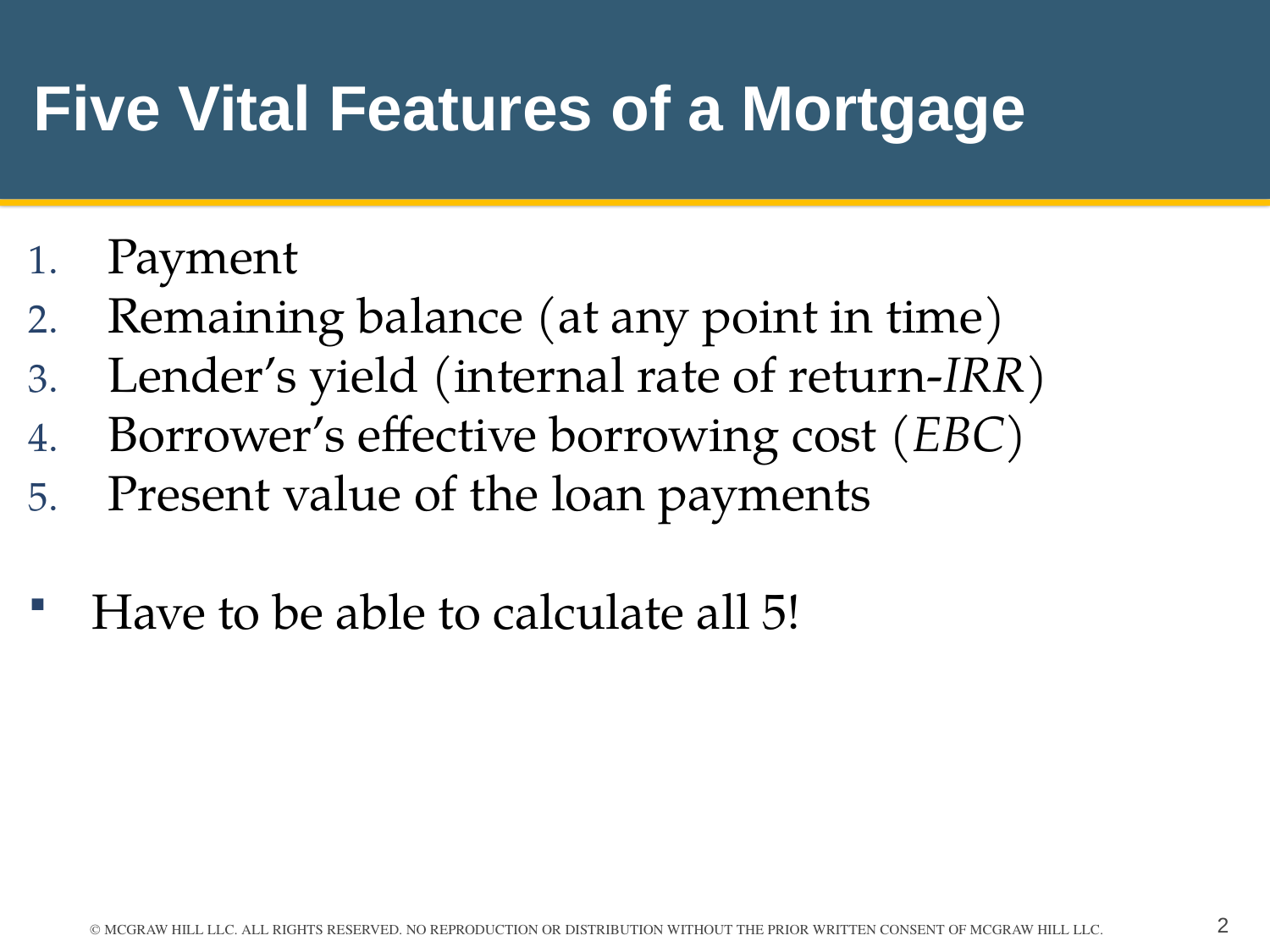

# Five Vital Features of a Mortgage
Payment
Remaining balance (at any point in time)
Lender’s yield (internal rate of return-IRR)
Borrower’s effective borrowing cost (EBC)
Present value of the loan payments

Have to be able to calculate all 5!
© MCGRAW HILL LLC. ALL RIGHTS RESERVED. NO REPRODUCTION OR DISTRIBUTION WITHOUT THE PRIOR WRITTEN CONSENT OF MCGRAW HILL LLC.
2